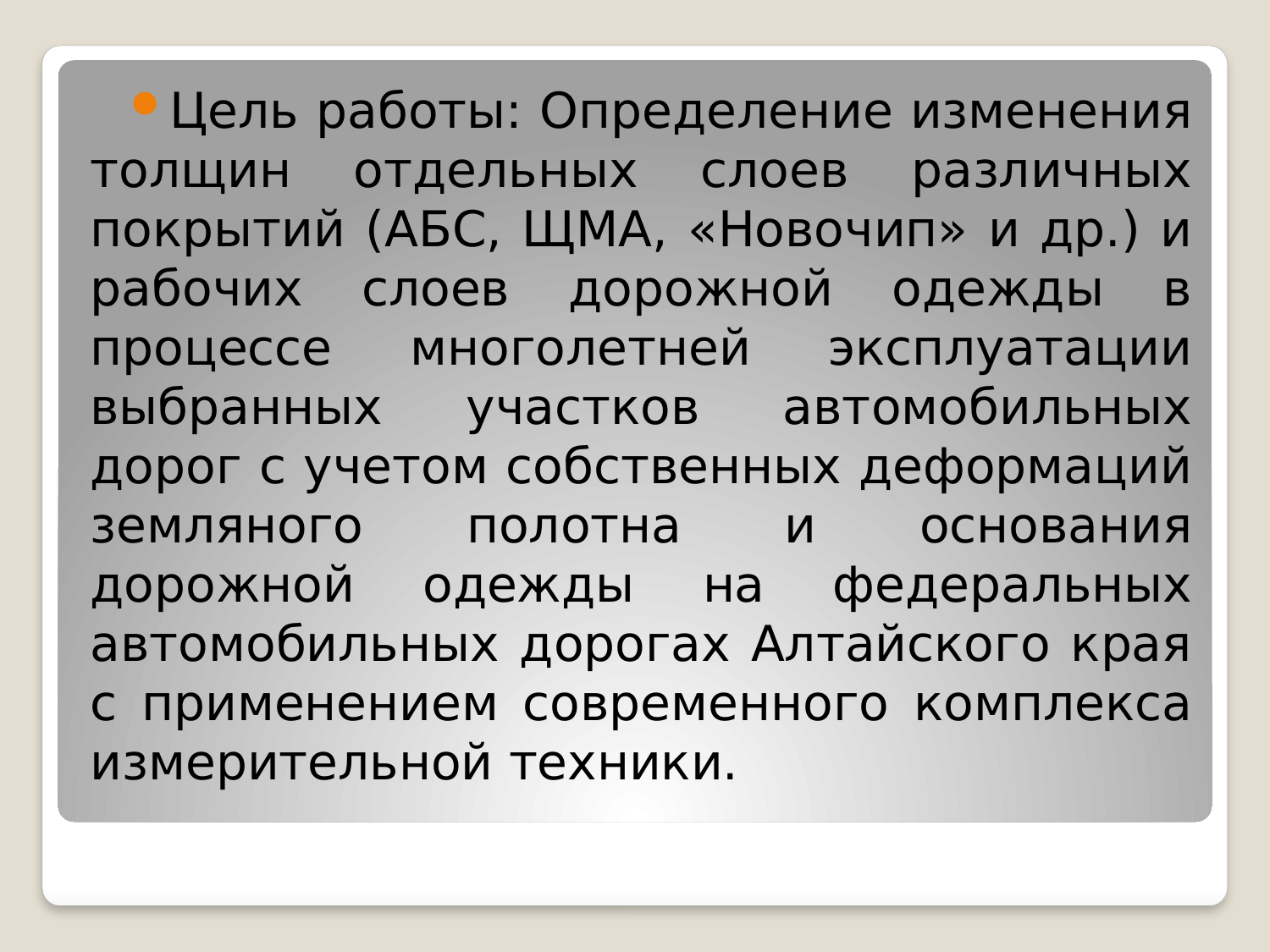

Цель работы: Определение изменения толщин отдельных слоев различных покрытий (АБС, ЩМА, «Новочип» и др.) и рабочих слоев дорожной одежды в процессе многолетней эксплуатации выбранных участков автомобильных дорог с учетом собственных деформаций земляного полотна и основания дорожной одежды на федеральных автомобильных дорогах Алтайского края с применением современного комплекса измерительной техники.